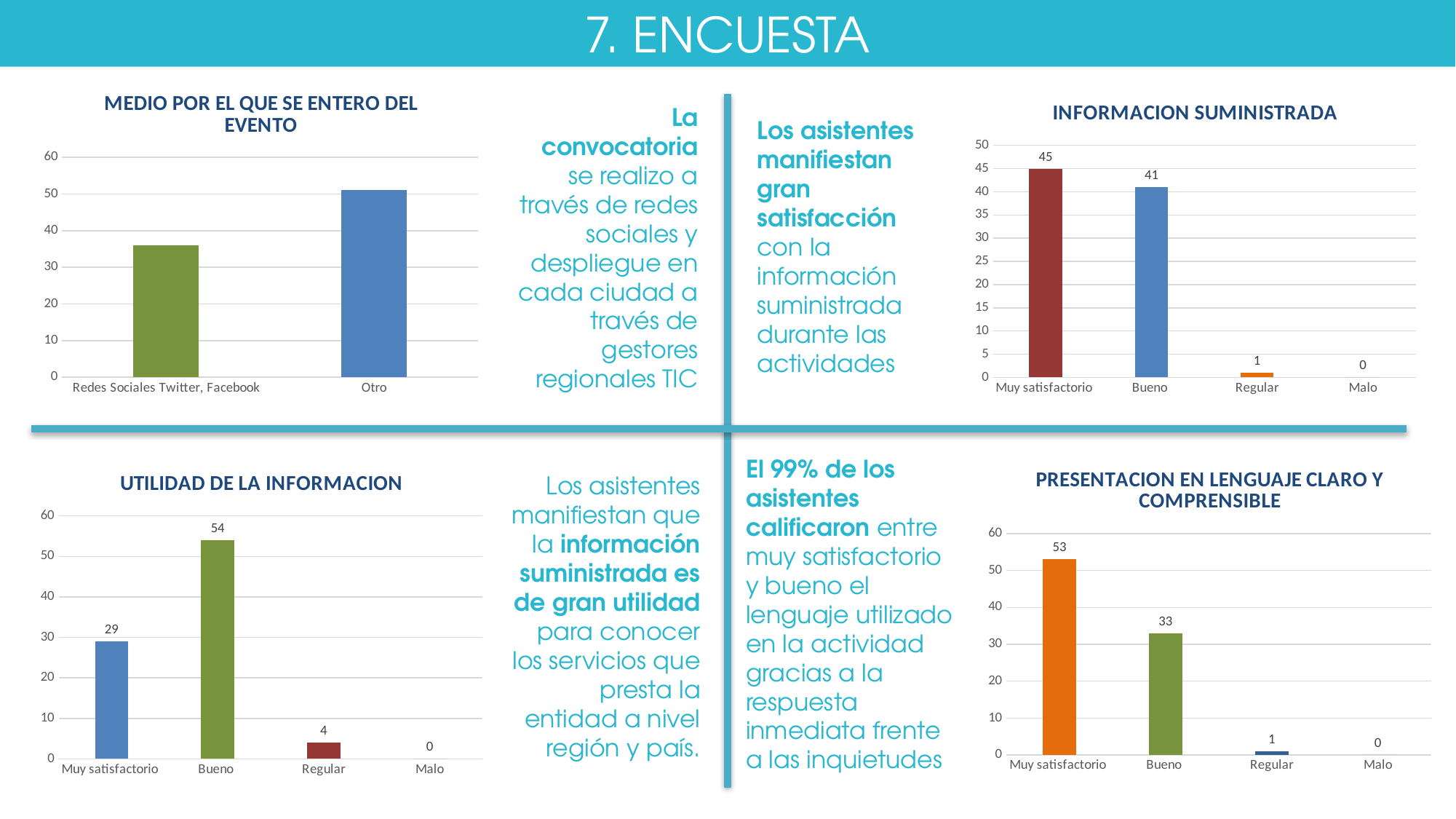

7. ENCUESTA

### Chart: MEDIO POR EL QUE SE ENTERO DEL EVENTO

| Category |  |
|---|---|
| Redes Sociales Twitter, Facebook | 36.0 |
| Otro | 51.0 |

### Chart: INFORMACION SUMINISTRADA

| Category |  |
|---|---|
| Muy satisfactorio  | 45.0 |
| Bueno  | 41.0 |
| Regular | 1.0 |
| Malo | 0.0 |
La convocatoria se realizo a través de redes sociales y despliegue en cada ciudad a través de gestores regionales TIC
Los asistentes manifiestan gran satisfacción con la información suministrada durante las actividades
El 99% de los asistentes calificaron entre muy satisfactorio y bueno el lenguaje utilizado en la actividad gracias a la respuesta inmediata frente a las inquietudes

### Chart: PRESENTACION EN LENGUAJE CLARO Y COMPRENSIBLE

| Category |  |
|---|---|
| Muy satisfactorio  | 53.0 |
| Bueno  | 33.0 |
| Regular | 1.0 |
| Malo | 0.0 |

### Chart: UTILIDAD DE LA INFORMACION

| Category |  |
|---|---|
| Muy satisfactorio  | 29.0 |
| Bueno  | 54.0 |
| Regular | 4.0 |
| Malo | 0.0 |
Los asistentes manifiestan que la información suministrada es de gran utilidad para conocer los servicios que presta la entidad a nivel región y país.